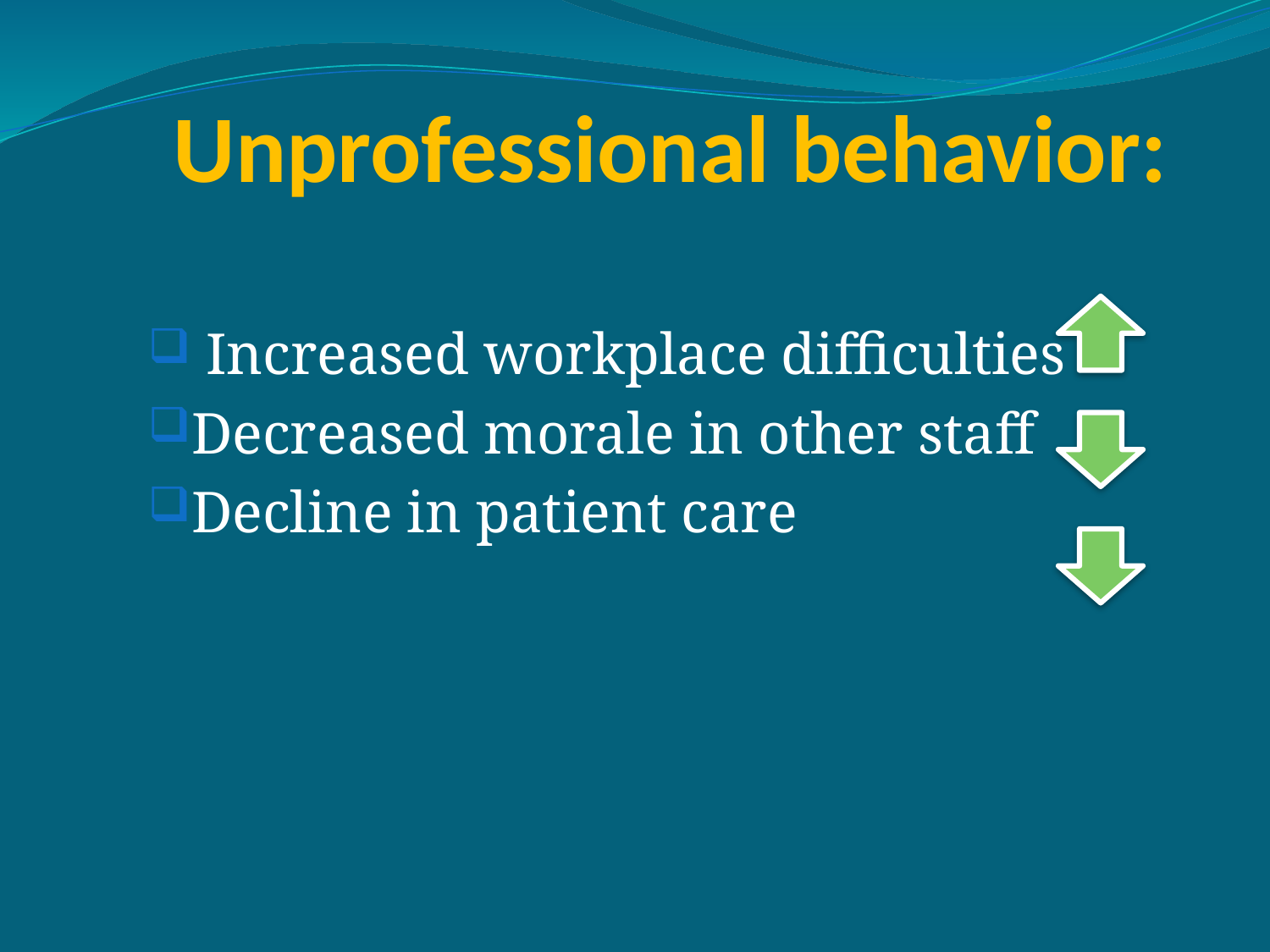

# Unprofessional behavior:

 Increased workplace difficulties
Decreased morale in other staff
Decline in patient care